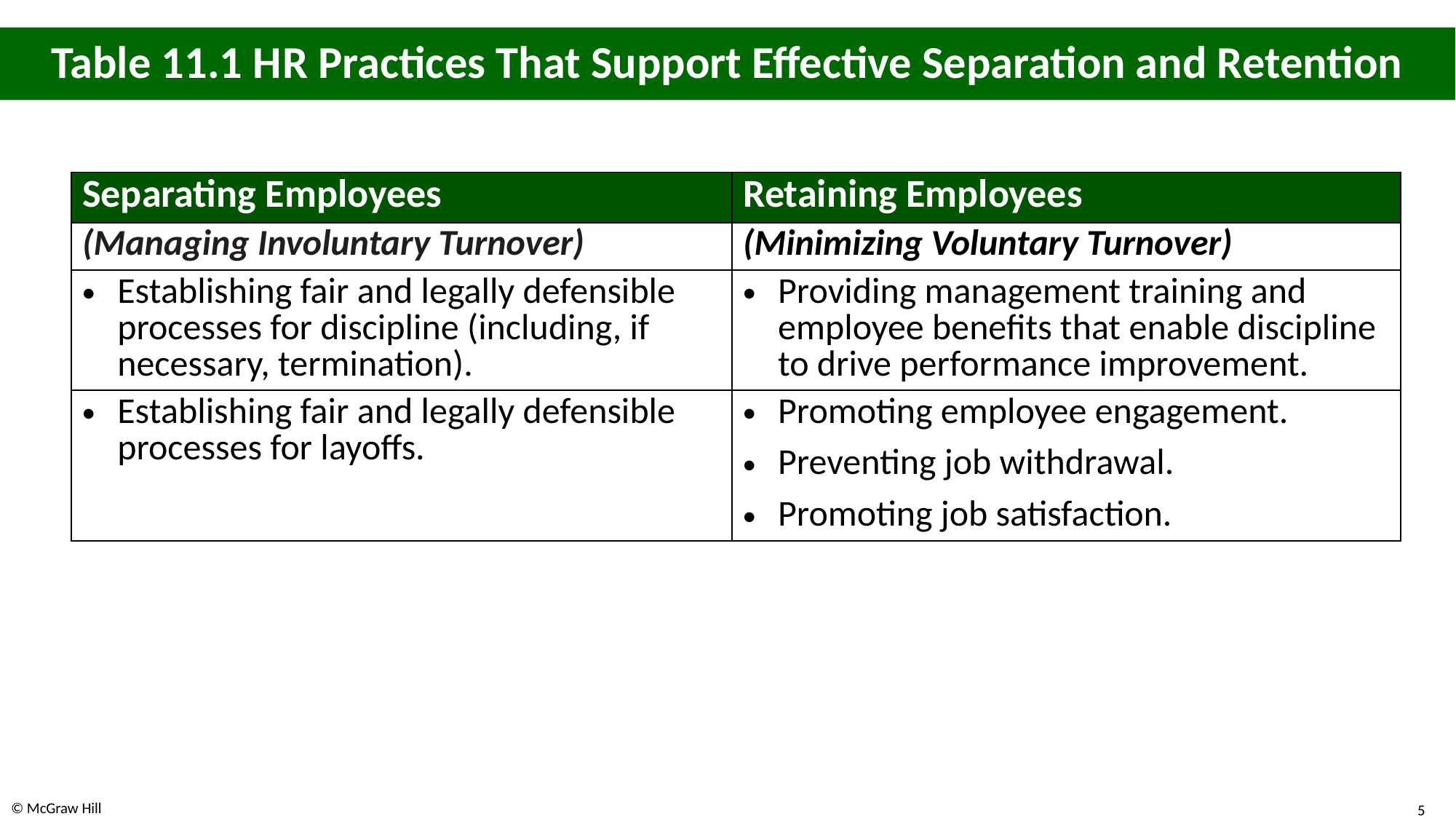

# Table 11.1 H R Practices That Support Effective Separation and Retention
| Separating Employees | Retaining Employees |
| --- | --- |
| (Managing Involuntary Turnover) | (Minimizing Voluntary Turnover) |
| Establishing fair and legally defensible processes for discipline (including, if necessary, termination). | Providing management training and employee benefits that enable discipline to drive performance improvement. |
| Establishing fair and legally defensible processes for layoffs. | Promoting employee engagement. Preventing job withdrawal. Promoting job satisfaction. |